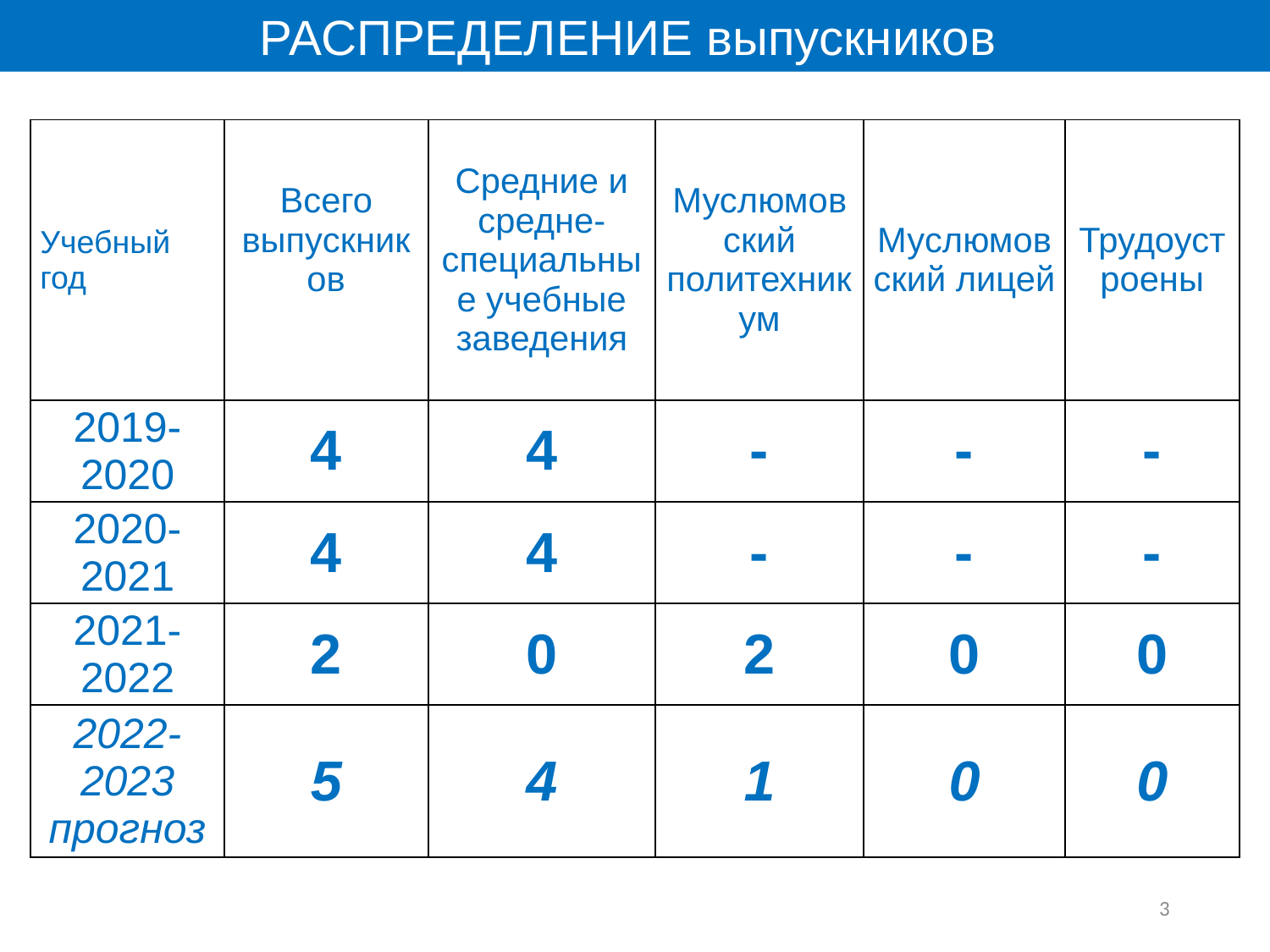

РАСПРЕДЕЛЕНИЕ выпускников
| Учебный год | Всего выпускников | Средние и средне- специальные учебные заведения | Муслюмовский политехникум | Муслюмовский лицей | Трудоустроены |
| --- | --- | --- | --- | --- | --- |
| 2019-2020 | 4 | 4 | - | - | - |
| 2020-2021 | 4 | 4 | - | - | - |
| 2021-2022 | 2 | 0 | 2 | 0 | 0 |
| 2022-2023 прогноз | 5 | 4 | 1 | 0 | 0 |
3